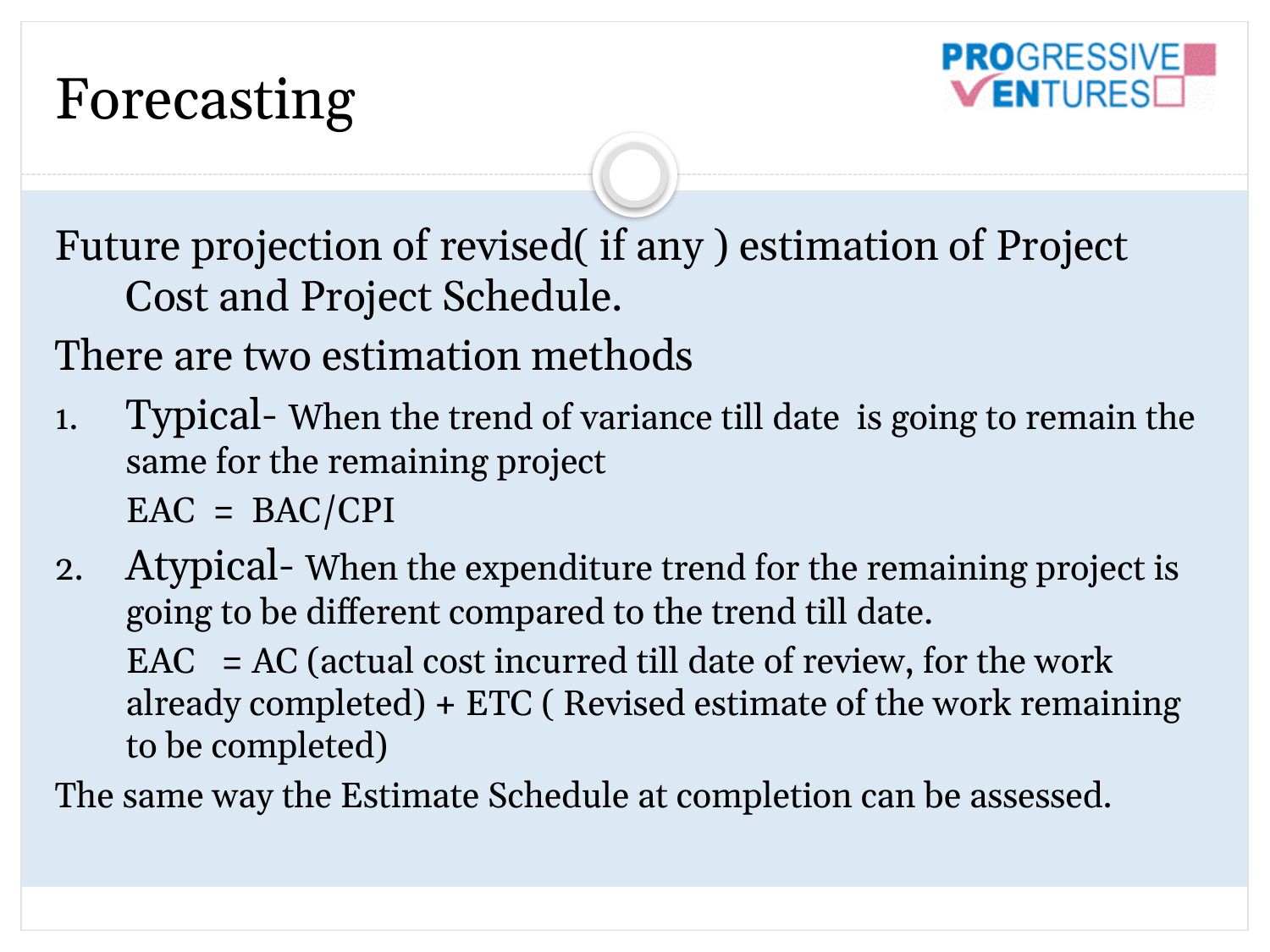

# Forecasting
Future projection of revised( if any ) estimation of Project Cost and Project Schedule.
There are two estimation methods
Typical- When the trend of variance till date  is going to remain the same for the remaining project
	EAC  =  BAC/CPI
2.	Atypical- When the expenditure trend for the remaining project is going to be different compared to the trend till date.
	EAC   = AC (actual cost incurred till date of review, for the work already completed) + ETC ( Revised estimate of the work remaining to be completed)
The same way the Estimate Schedule at completion can be assessed.